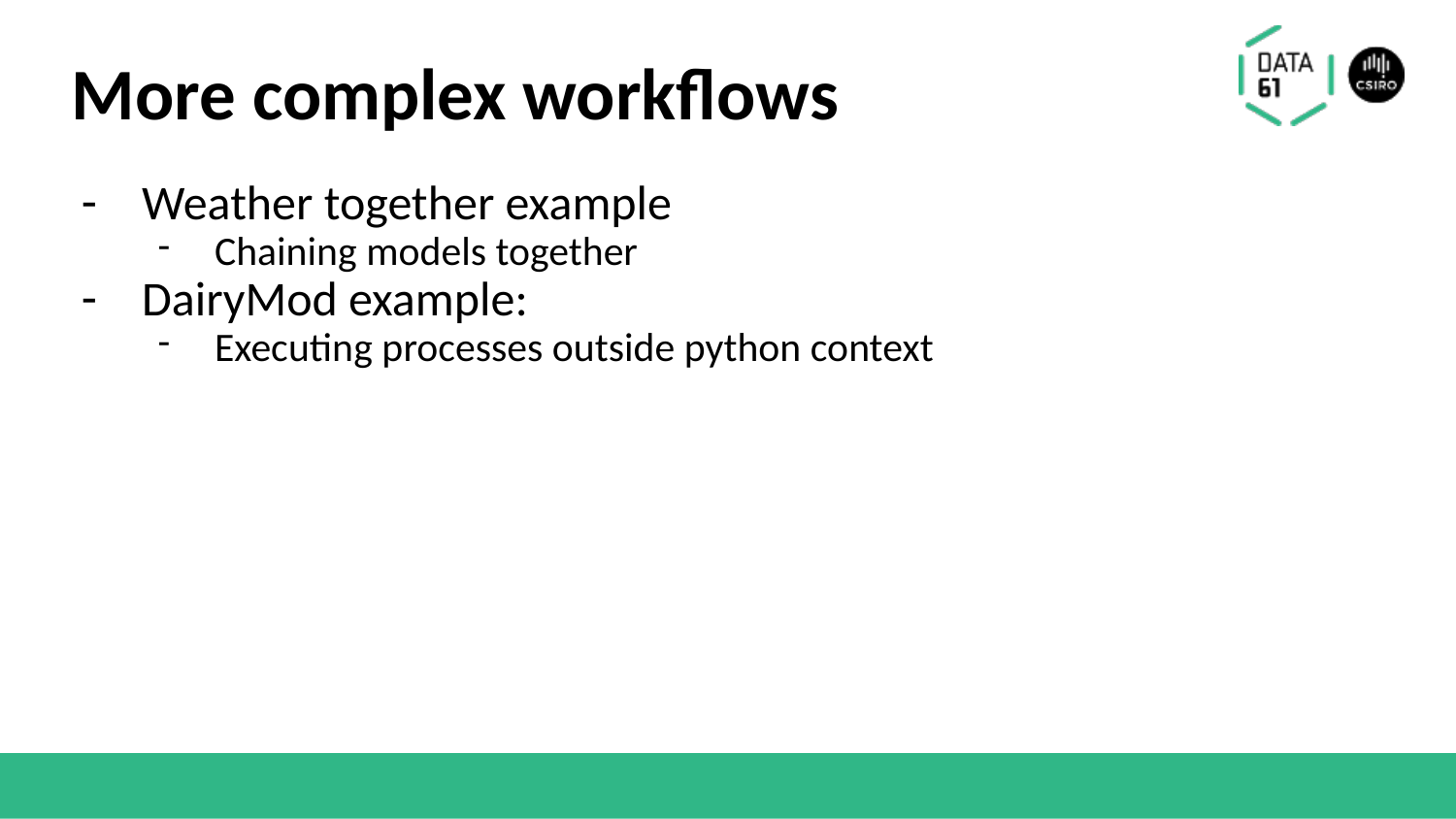

# More complex workflows
Weather together example
Chaining models together
DairyMod example:
Executing processes outside python context